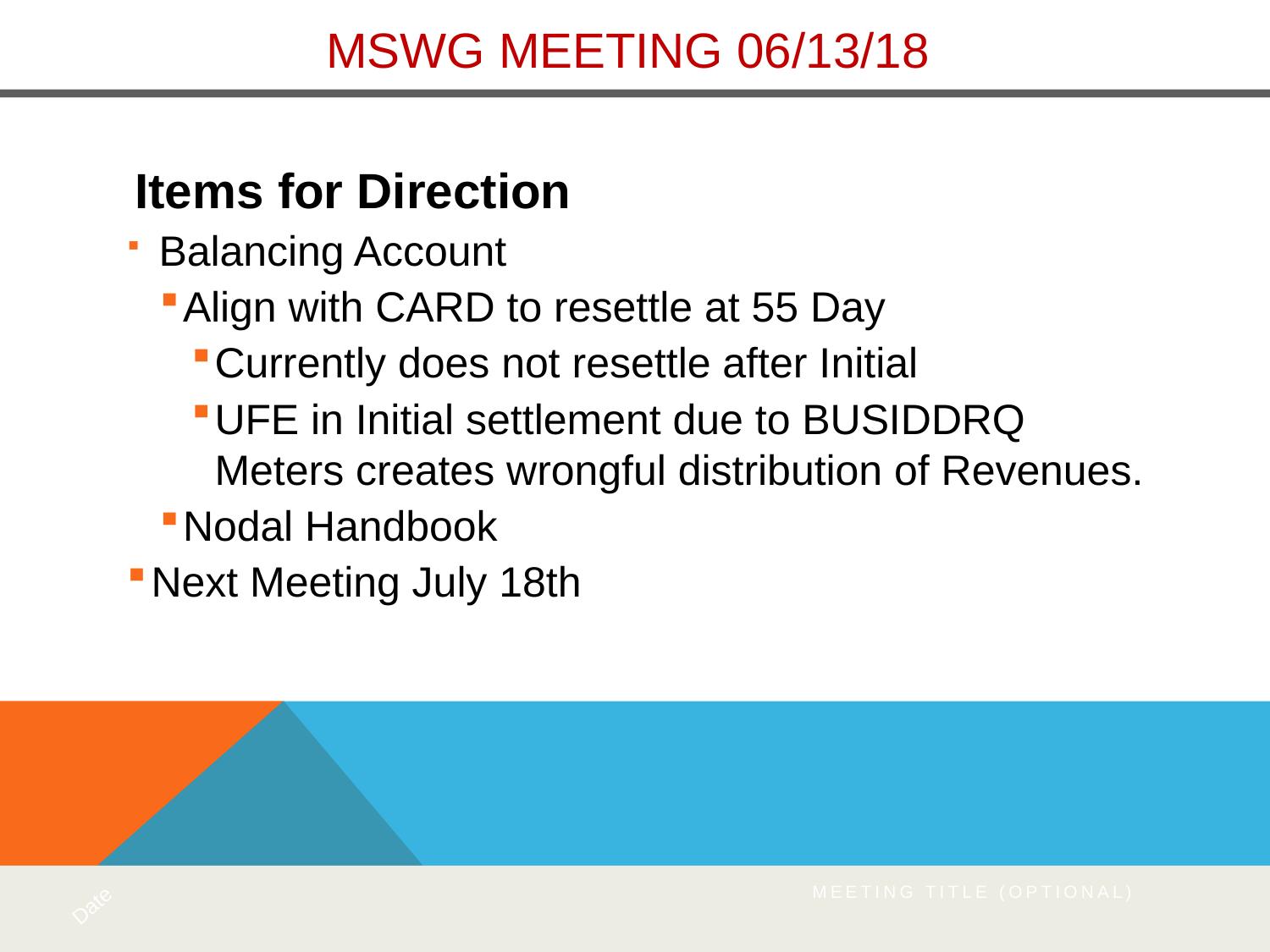

# MSWG Meeting 06/13/18
Items for Direction
 Balancing Account
Align with CARD to resettle at 55 Day
Currently does not resettle after Initial
UFE in Initial settlement due to BUSIDDRQ Meters creates wrongful distribution of Revenues.
Nodal Handbook
Next Meeting July 18th

Date
Meeting Title (optional)